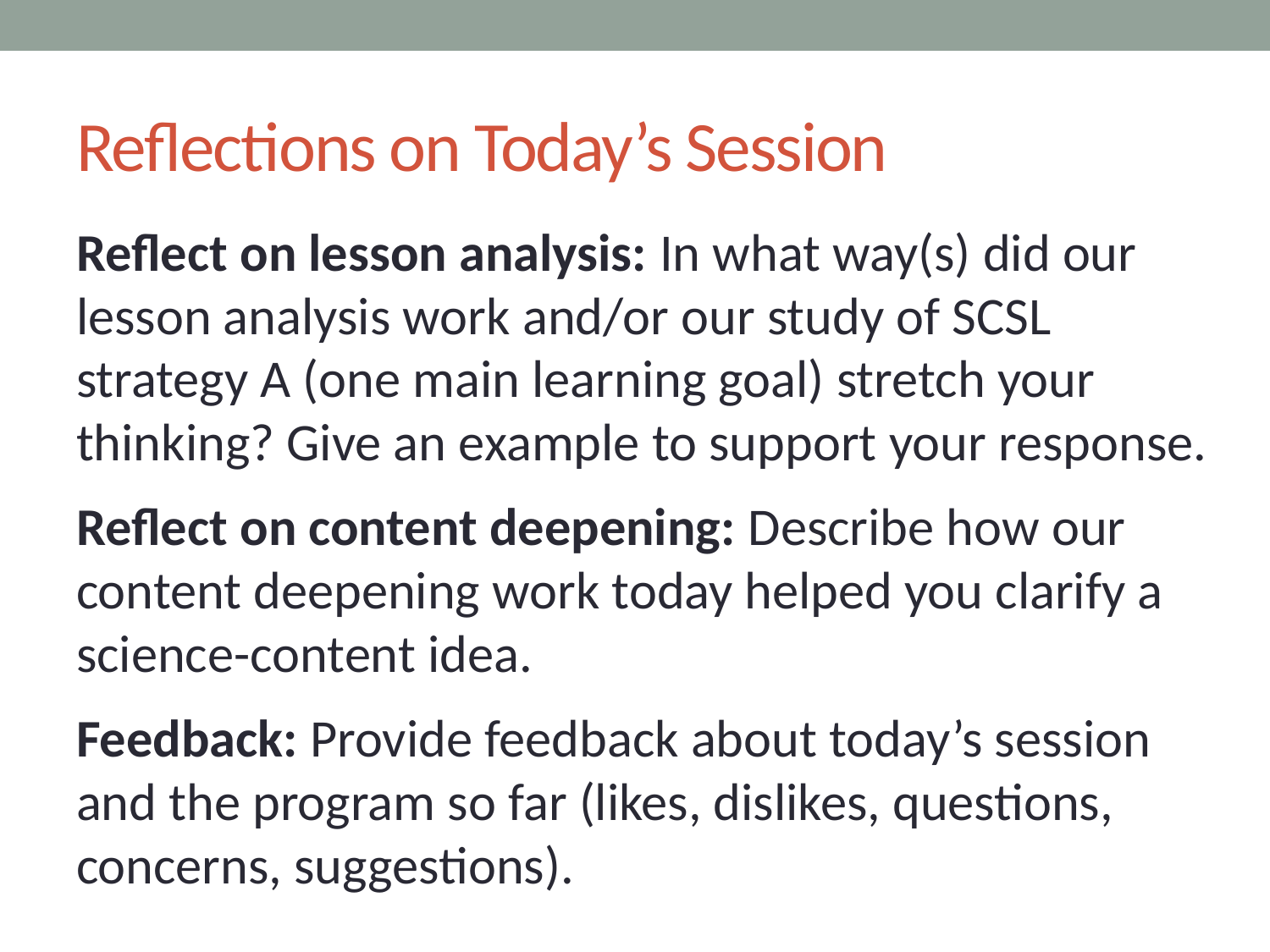

# Reflections on Today’s Session
Reflect on lesson analysis: In what way(s) did our lesson analysis work and/or our study of SCSL strategy A (one main learning goal) stretch your thinking? Give an example to support your response.
Reflect on content deepening: Describe how our content deepening work today helped you clarify a science-content idea.
Feedback: Provide feedback about today’s session and the program so far (likes, dislikes, questions, concerns, suggestions).